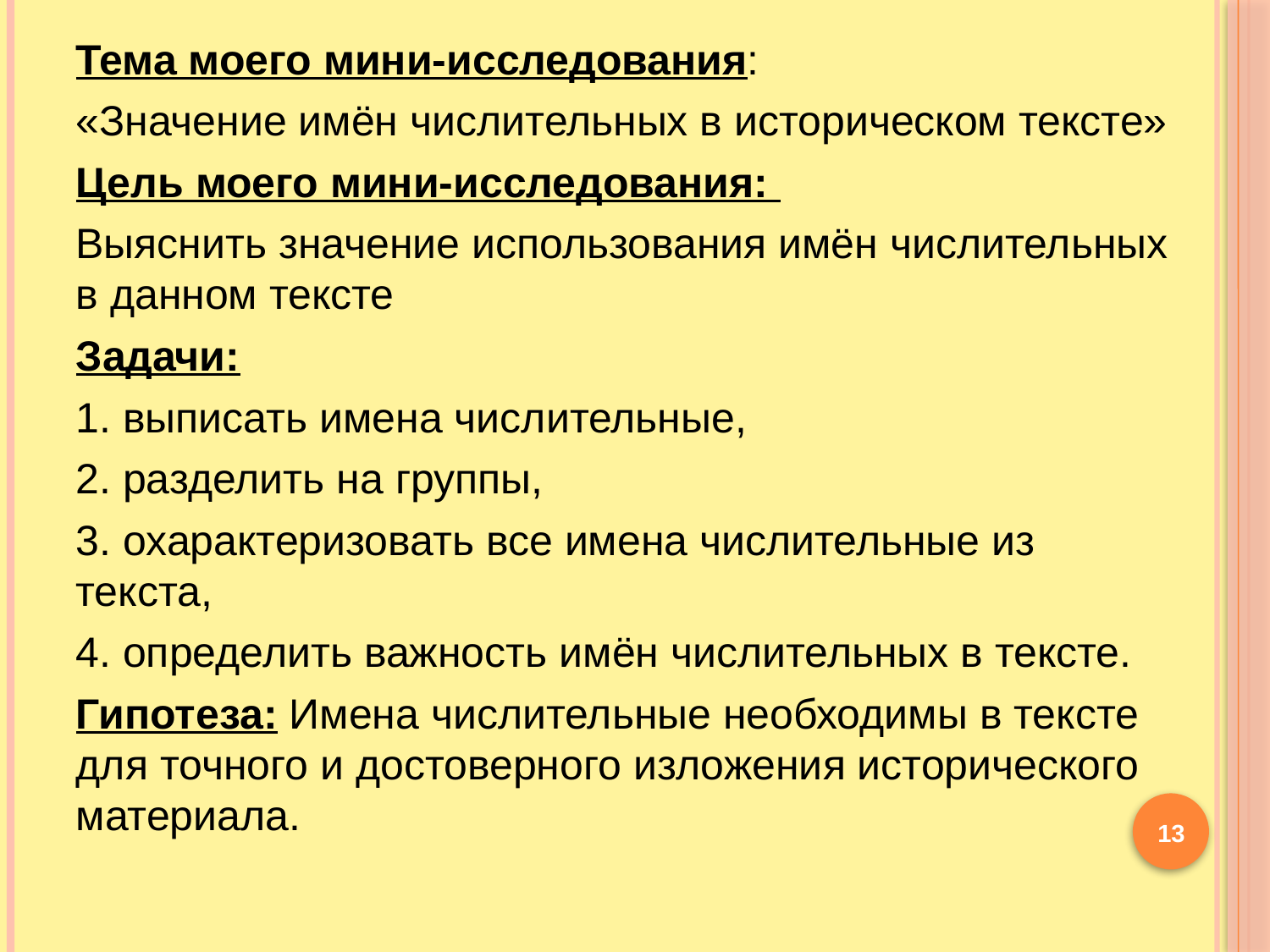

Тема моего мини-исследования:
«Значение имён числительных в историческом тексте»
Цель моего мини-исследования:
Выяснить значение использования имён числительных в данном тексте
Задачи:
1. выписать имена числительные,
2. разделить на группы,
3. охарактеризовать все имена числительные из текста,
4. определить важность имён числительных в тексте.
Гипотеза: Имена числительные необходимы в тексте для точного и достоверного изложения исторического материала.
13